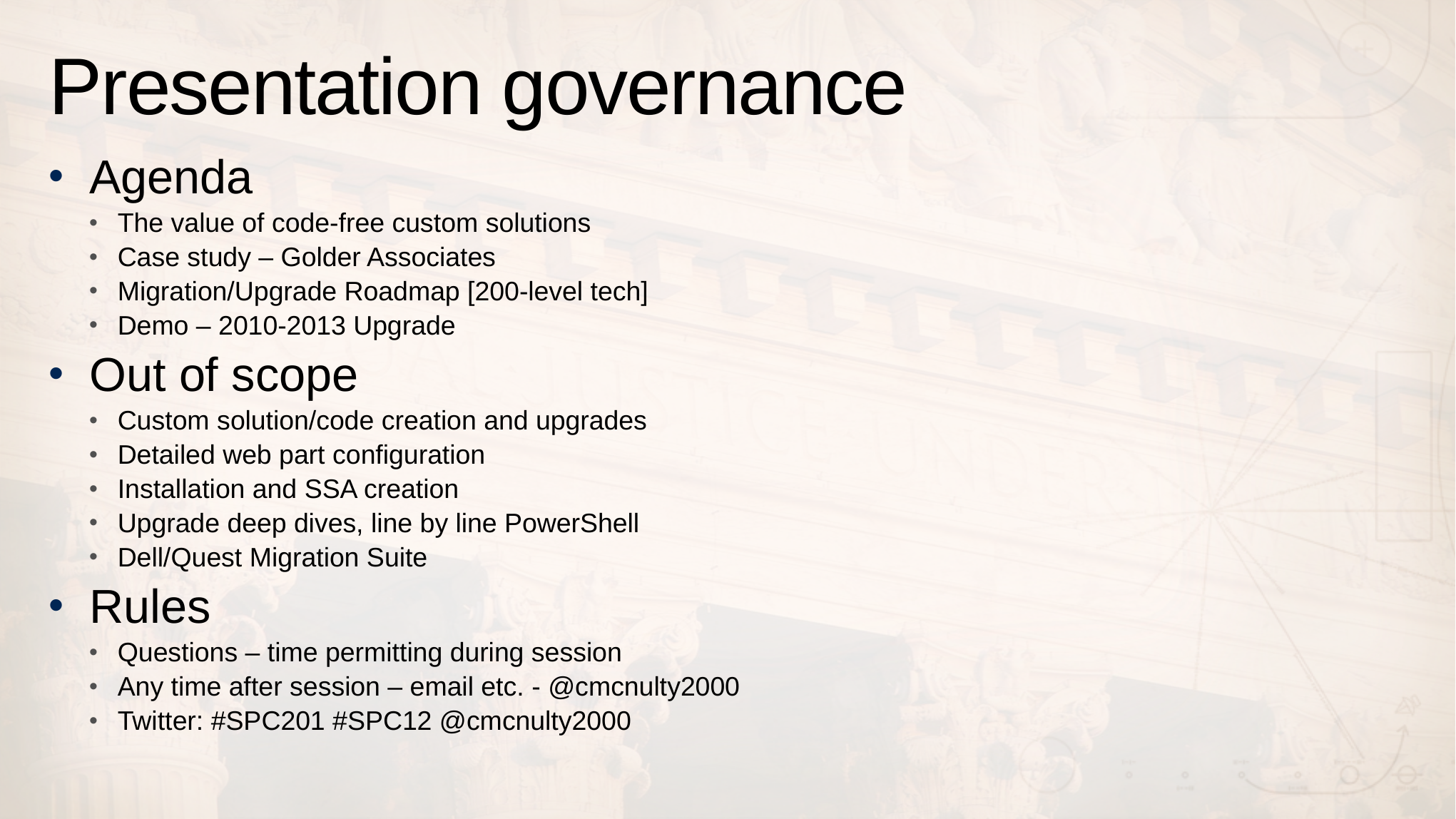

# Presentation governance
Agenda
The value of code-free custom solutions
Case study – Golder Associates
Migration/Upgrade Roadmap [200-level tech]
Demo – 2010-2013 Upgrade
Out of scope
Custom solution/code creation and upgrades
Detailed web part configuration
Installation and SSA creation
Upgrade deep dives, line by line PowerShell
Dell/Quest Migration Suite
Rules
Questions – time permitting during session
Any time after session – email etc. - @cmcnulty2000
Twitter: #SPC201 #SPC12 @cmcnulty2000